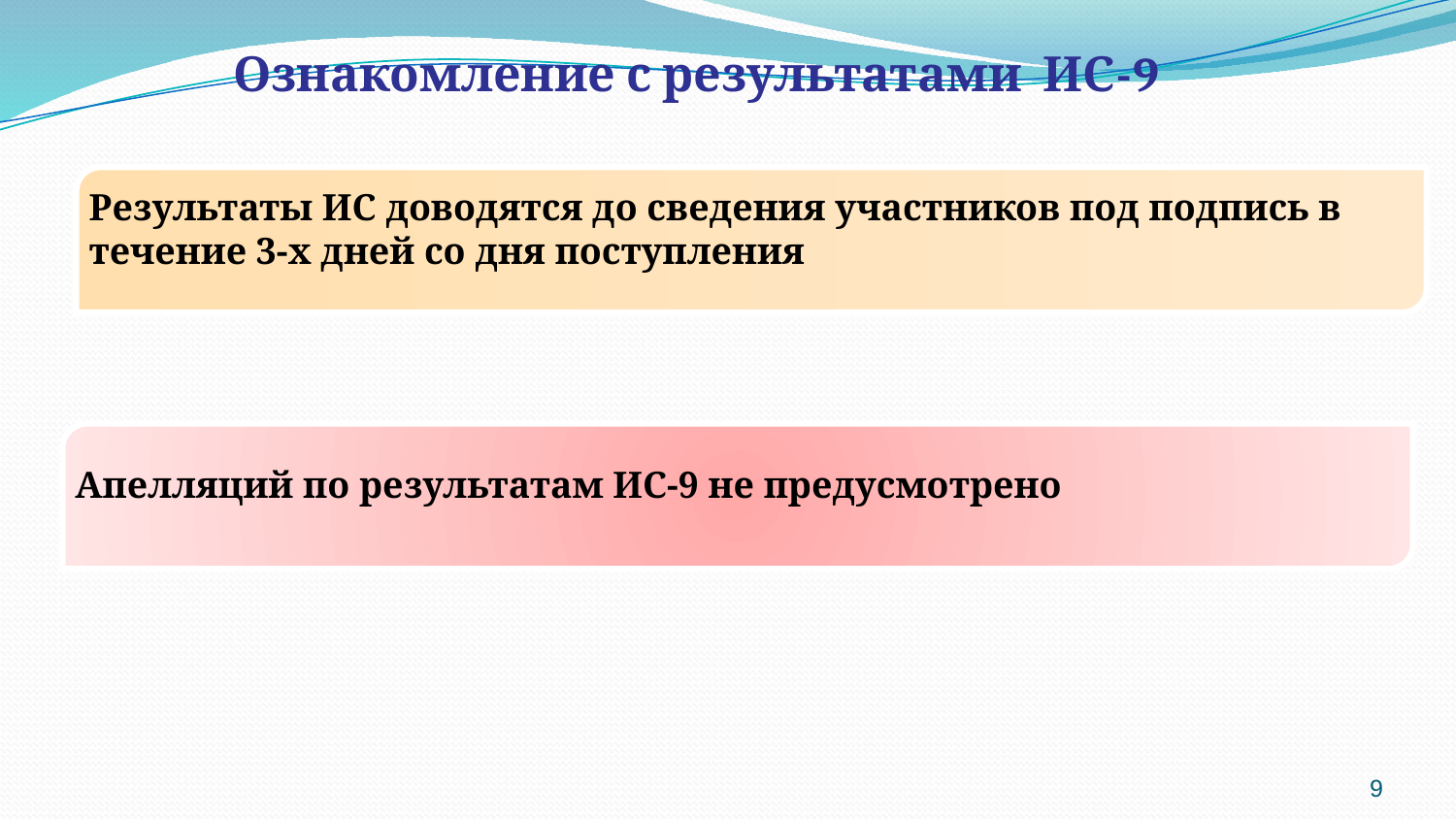

Ознакомление с результатами  ИС-9
Результаты ИС доводятся до сведения участников под подпись в течение 3-х дней со дня поступления

Апелляций по результатам ИС-9 не предусмотрено

9